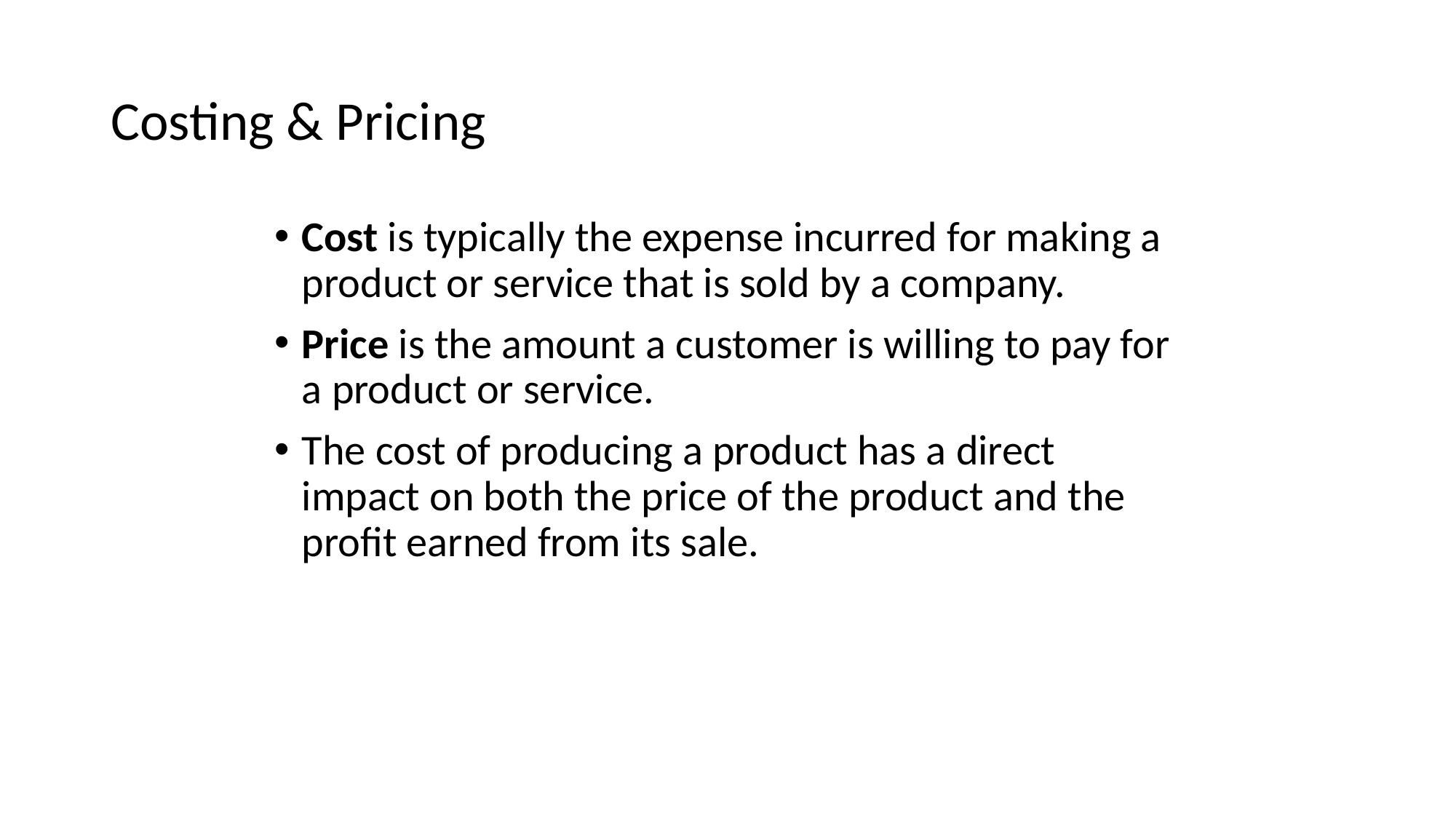

# Costing & Pricing
Cost is typically the expense incurred for making a product or service that is sold by a company.
Price is the amount a customer is willing to pay for a product or service.
The cost of producing a product has a direct impact on both the price of the product and the profit earned from its sale.